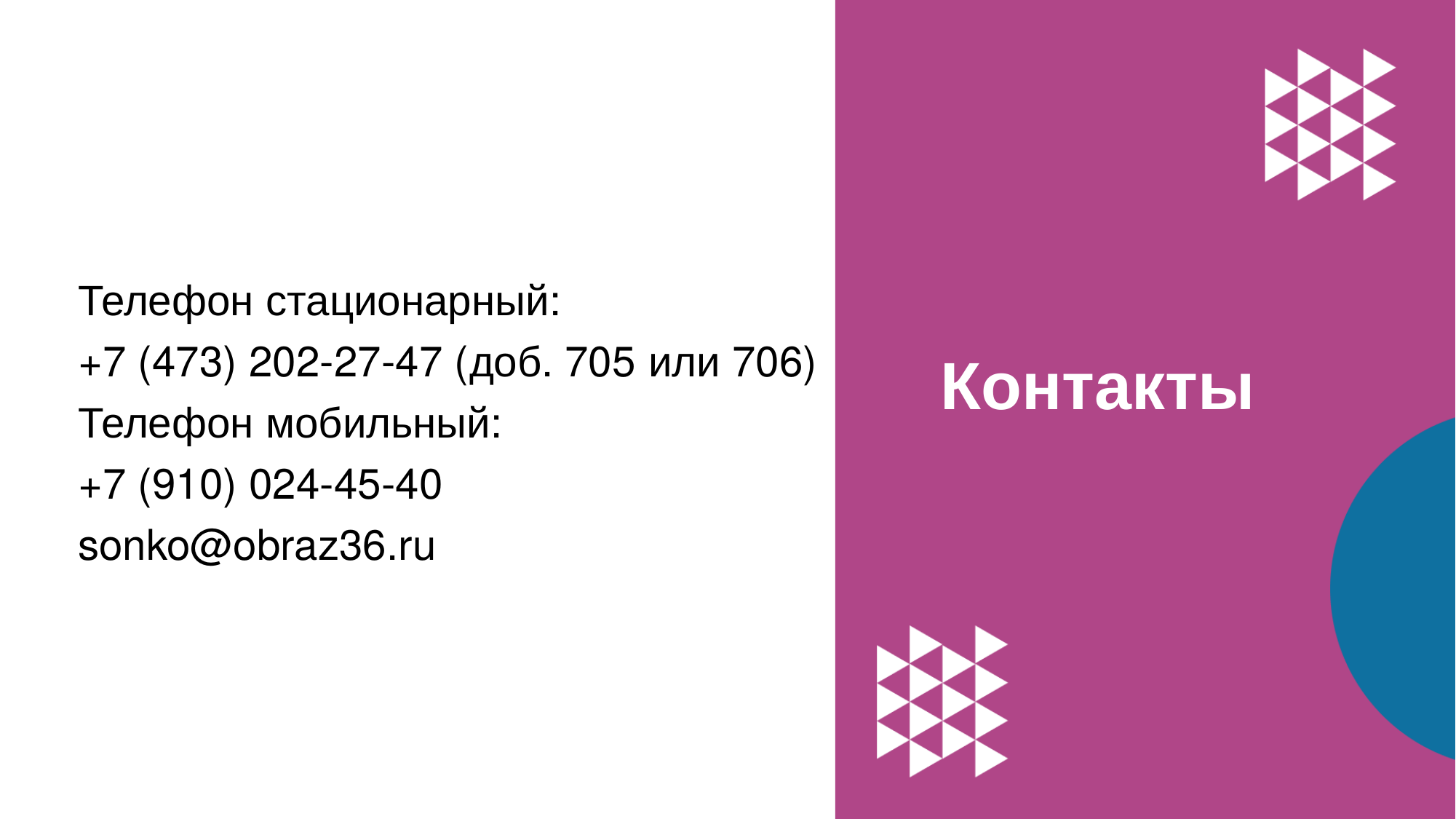

Телефон стационарный:
+7 (473) 202-27-47 (доб. 705 или 706)
Телефон мобильный:
+7 (910) 024-45-40
sonko@obraz36.ru
# Контакты